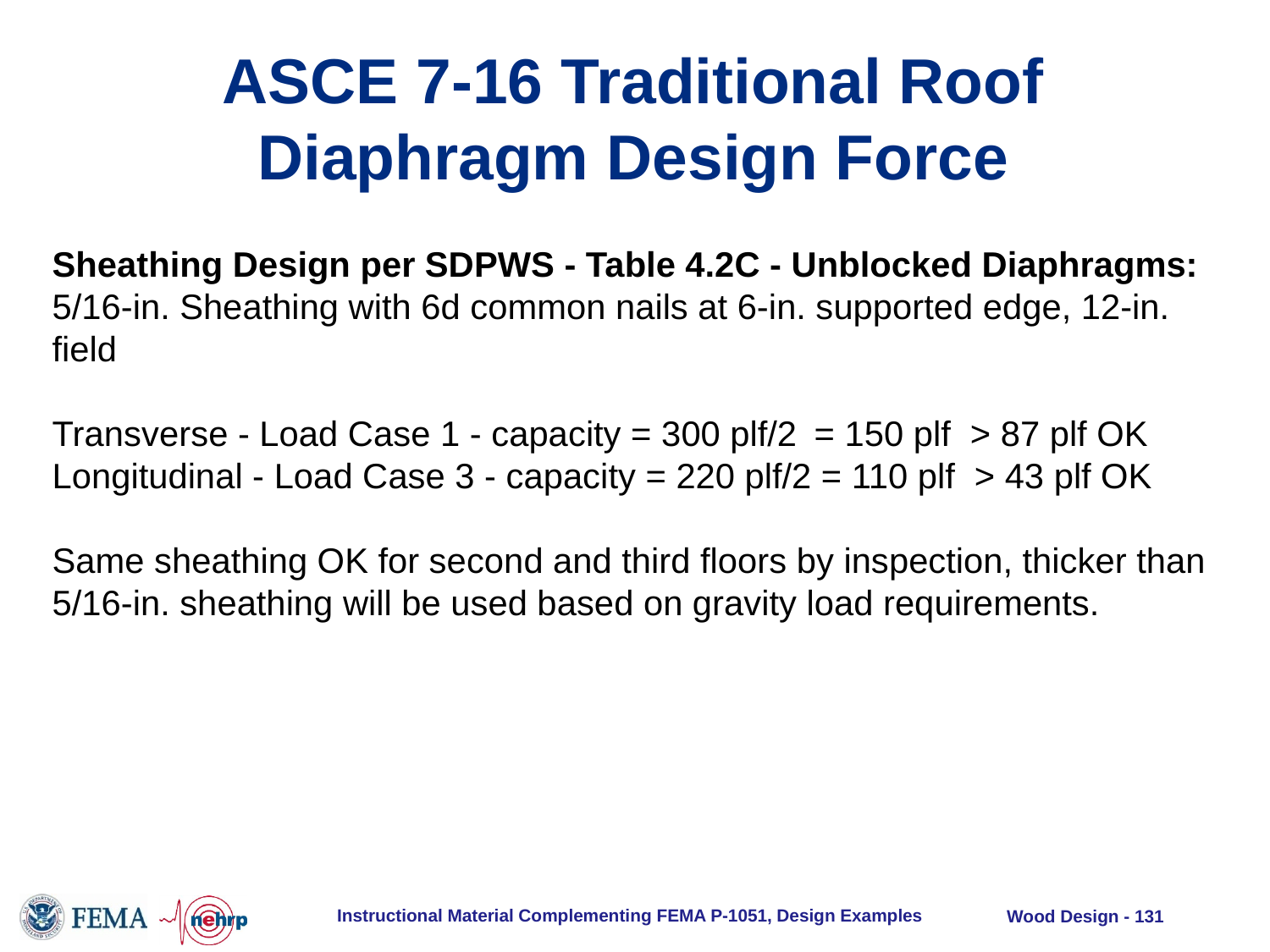

# ASCE 7-16 Traditional Roof Diaphragm Design Force
Sheathing Design per SDPWS - Table 4.2C - Unblocked Diaphragms:
5/16-in. Sheathing with 6d common nails at 6-in. supported edge, 12-in. field

Transverse - Load Case 1 - capacity = 300 plf/2 	= 150 plf  > 87 plf OK
Longitudinal - Load Case 3 - capacity = 220 plf/2 = 110 plf  > 43 plf OK

Same sheathing OK for second and third floors by inspection, thicker than 5/16-in. sheathing will be used based on gravity load requirements.